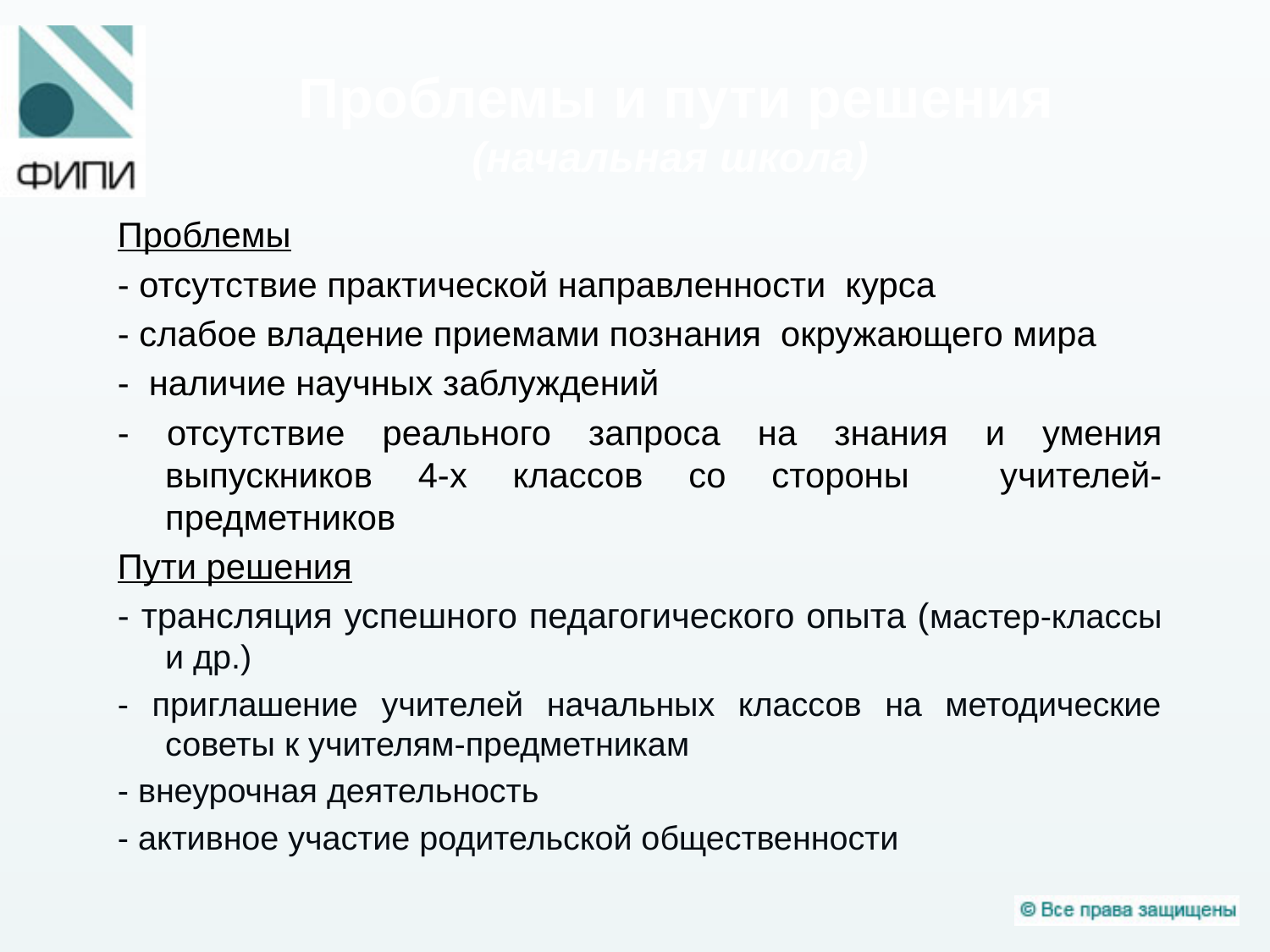

# Проблемы и пути решения (начальная школа)
Проблемы
- отсутствие практической направленности  курса
- слабое владение приемами познания  окружающего мира
-  наличие научных заблуждений
- отсутствие реального запроса на знания и умения выпускников 4-х классов со стороны  учителей-предметников
Пути решения
- трансляция успешного педагогического опыта (мастер-классы и др.)
- приглашение учителей начальных классов на методические советы к учителям-предметникам
- внеурочная деятельность
- активное участие родительской общественности